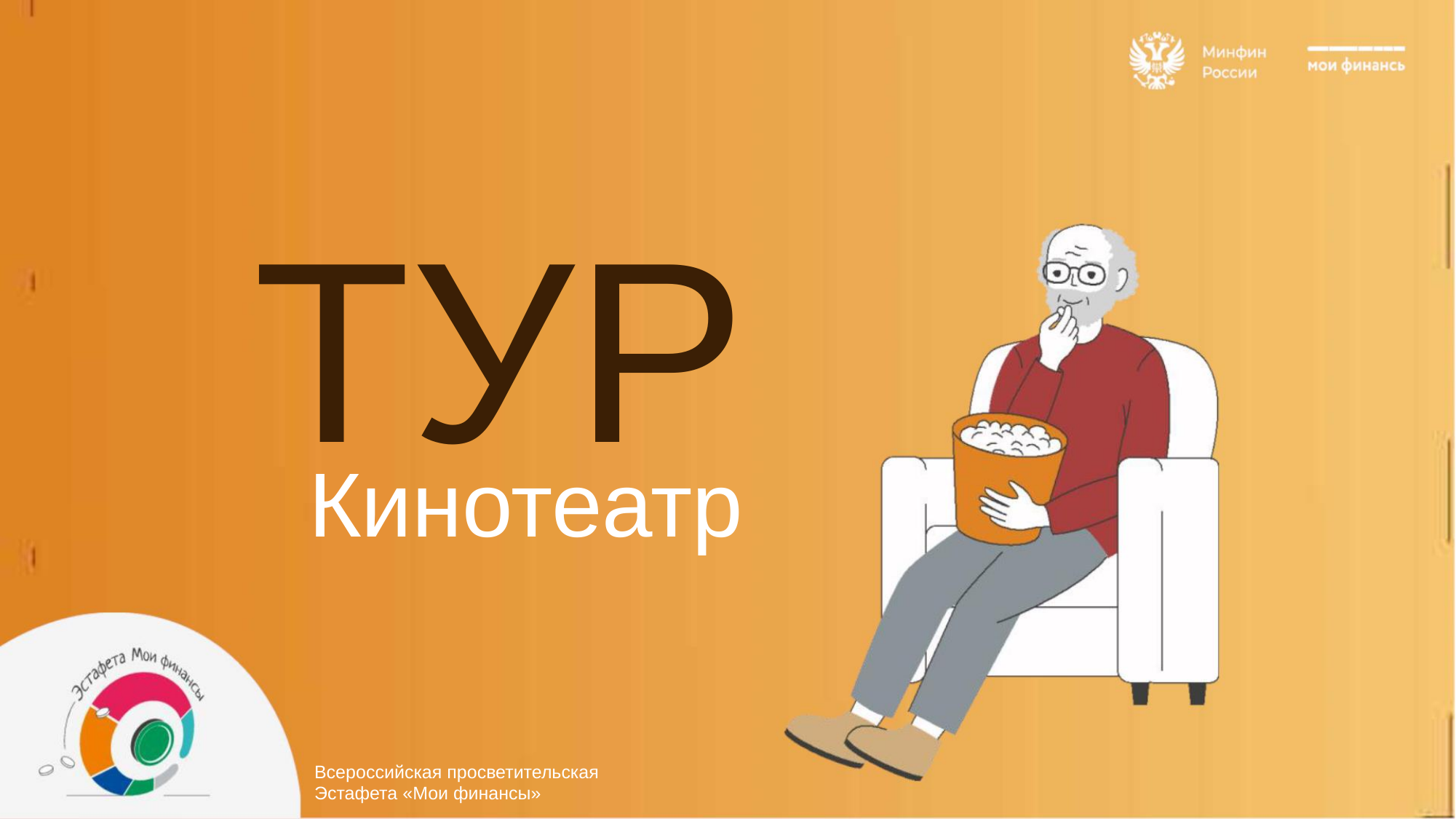

ТУР
Кинотеатр
Всероссийская просветительская
Эстафета «Мои финансы»